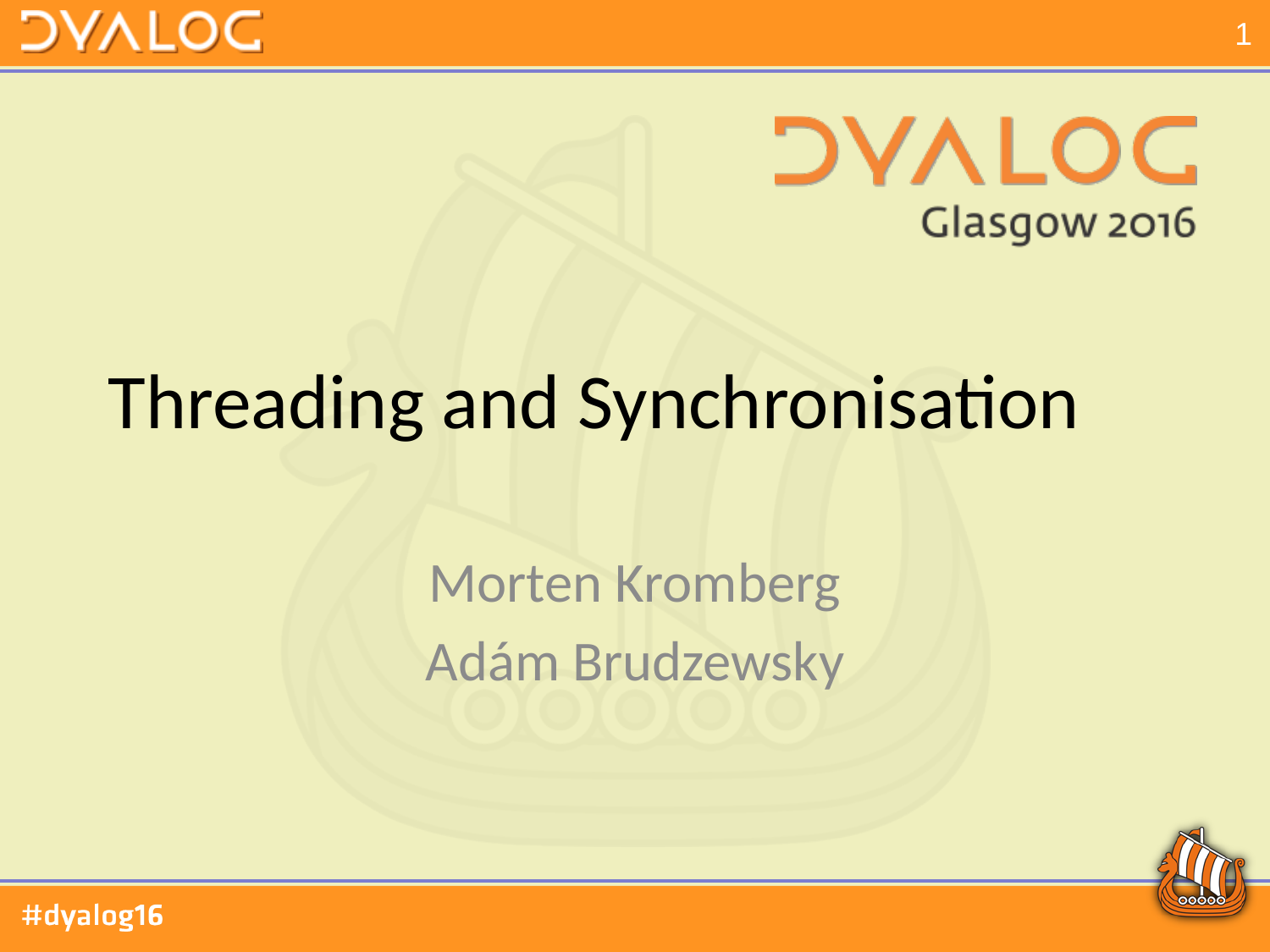

# Threading and Synchronisation
Morten Kromberg
Adám Brudzewsky